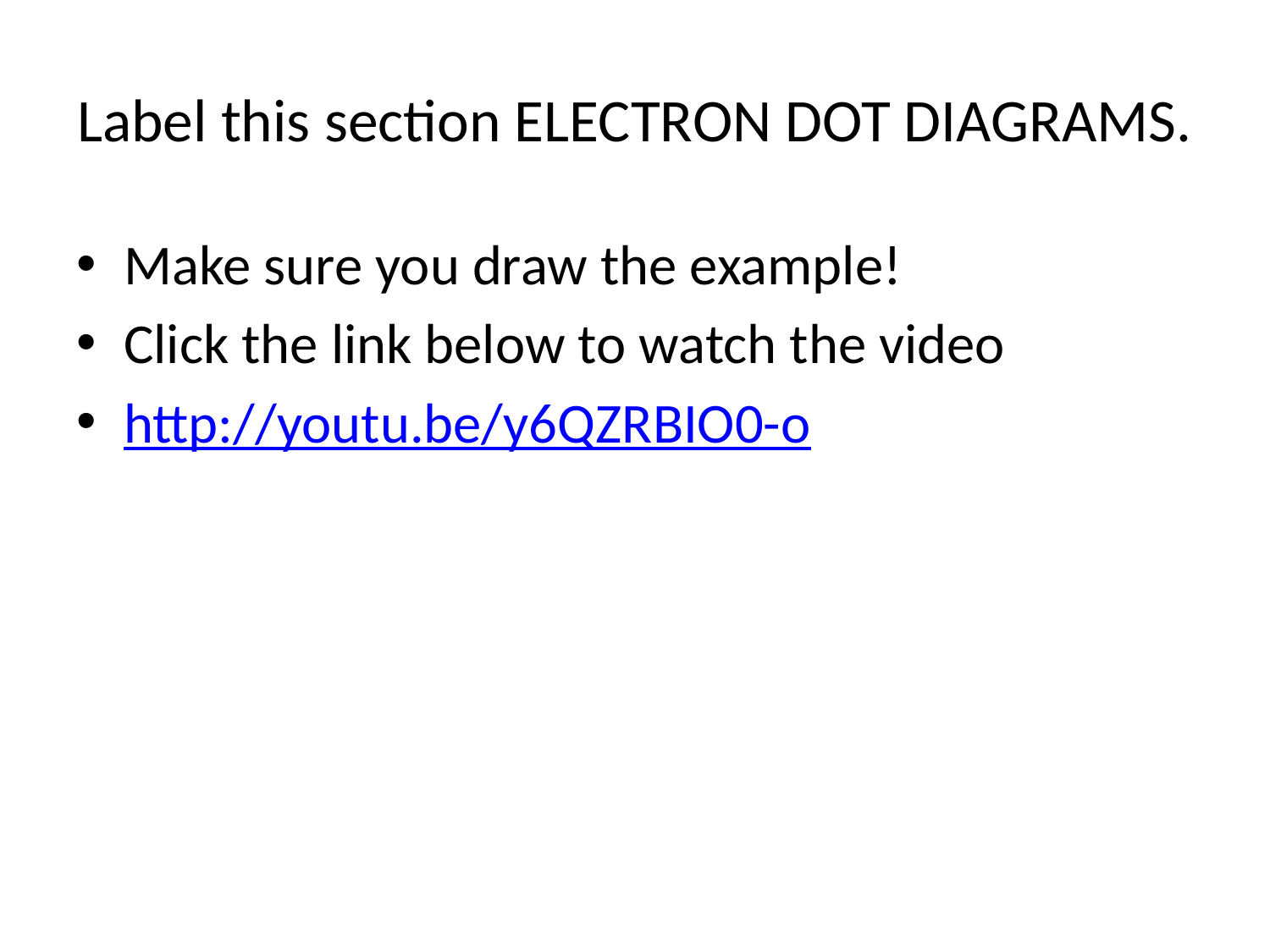

# Label this section ELECTRON DOT DIAGRAMS.
Make sure you draw the example!
Click the link below to watch the video
http://youtu.be/y6QZRBIO0-o